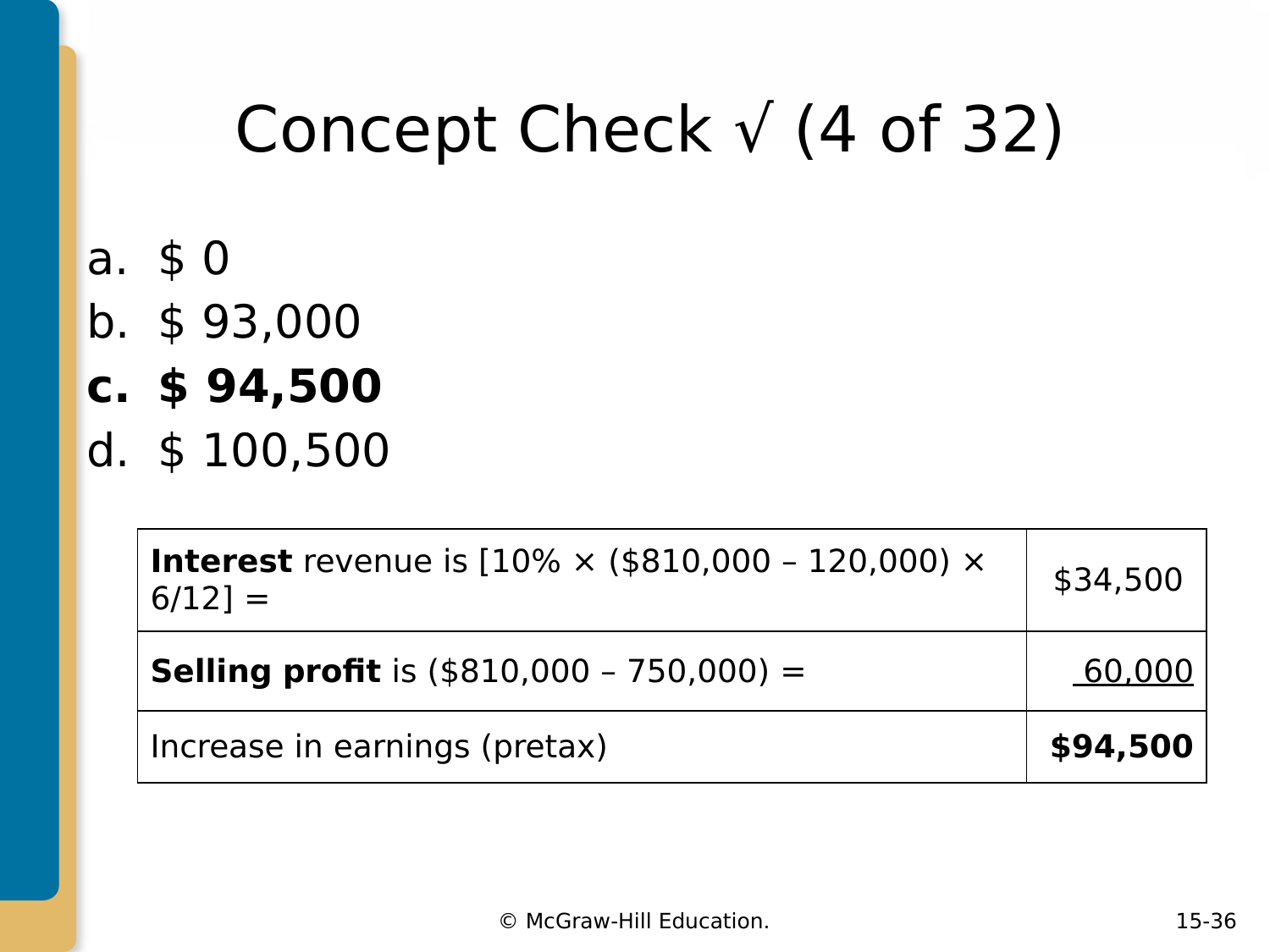

# Concept Check √ (4 of 32)
$ 0
$ 93,000
$ 94,500
$ 100,500
| Interest revenue is [10% × ($810,000 – 120,000) × 6/12] = | $34,500 |
| --- | --- |
| Selling profit is ($810,000 – 750,000) = | 60,000 |
| Increase in earnings (pretax) | $94,500 |